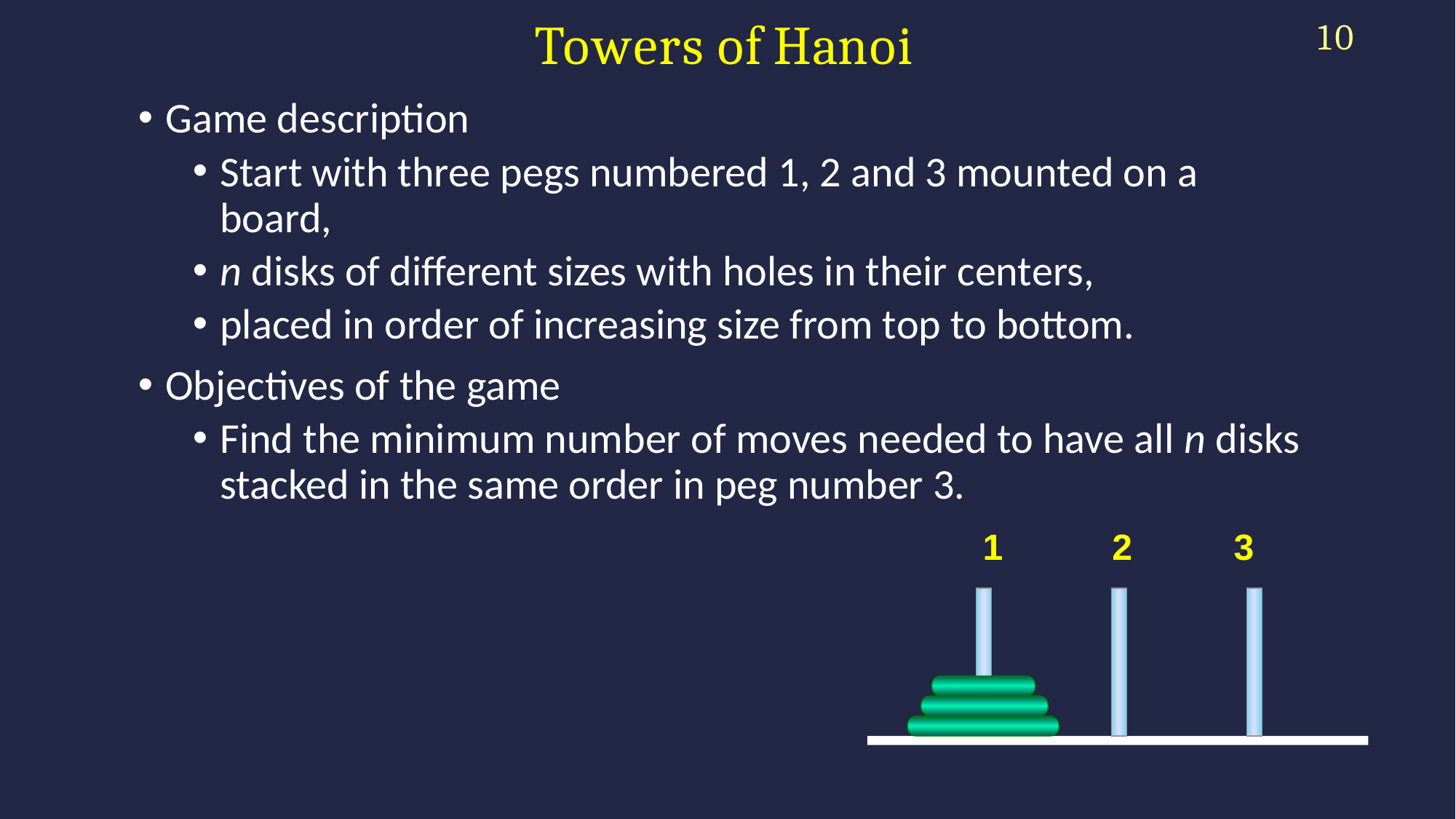

# Towers of Hanoi
10
Game description
Start with three pegs numbered 1, 2 and 3 mounted on a board,
n disks of different sizes with holes in their centers,
placed in order of increasing size from top to bottom.
Objectives of the game
Find the minimum number of moves needed to have all n disks stacked in the same order in peg number 3.
1	  2          3